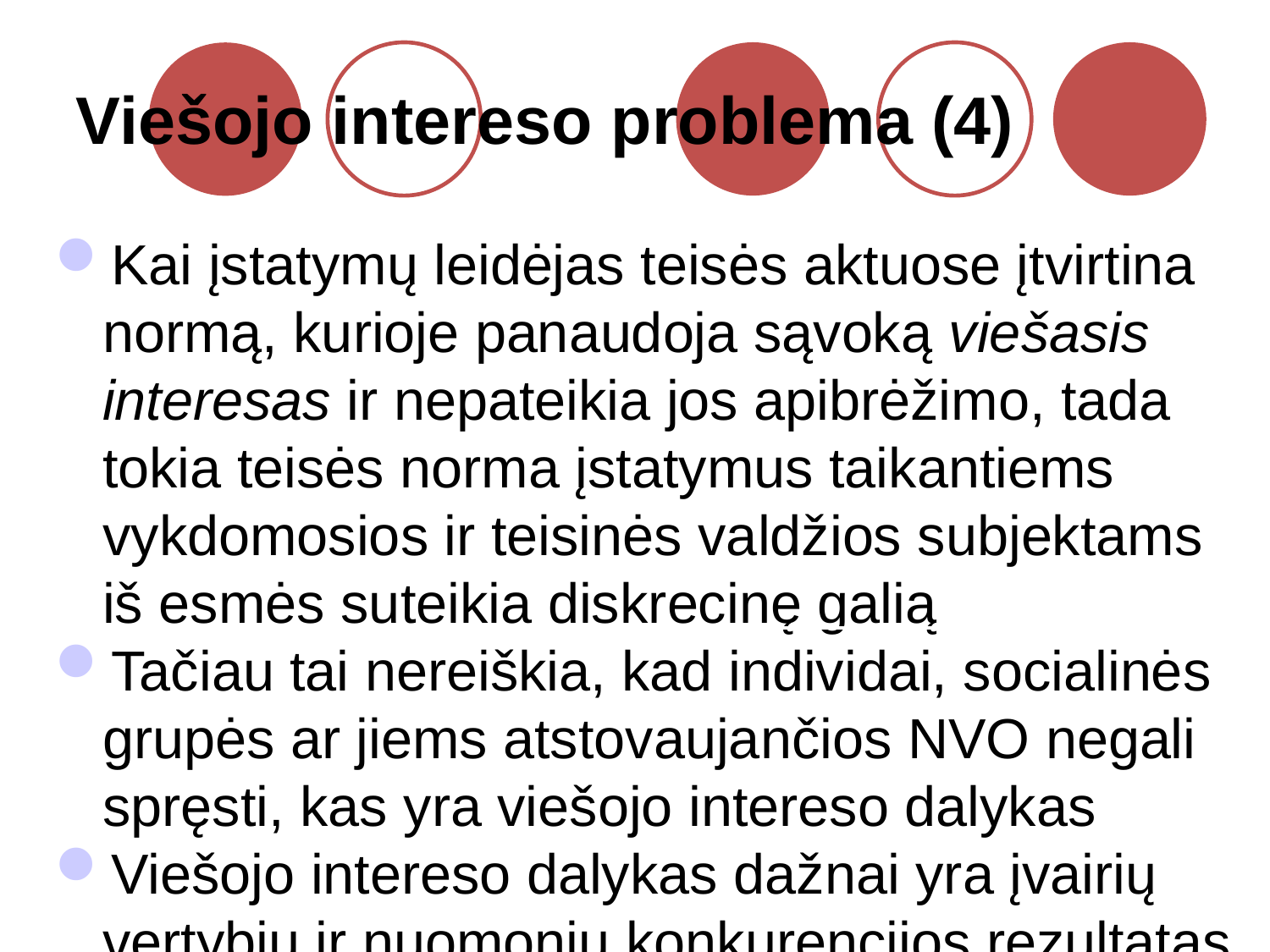

Viešojo intereso problema (4)
Kai įstatymų leidėjas teisės aktuose įtvirtina normą, kurioje panaudoja sąvoką viešasis interesas ir nepateikia jos apibrėžimo, tada tokia teisės norma įstatymus taikantiems vykdomosios ir teisinės valdžios subjektams iš esmės suteikia diskrecinę galią
Tačiau tai nereiškia, kad individai, socialinės grupės ar jiems atstovaujančios NVO negali spręsti, kas yra viešojo intereso dalykas
Viešojo intereso dalykas dažnai yra įvairių vertybių ir nuomonių konkurencijos rezultatas